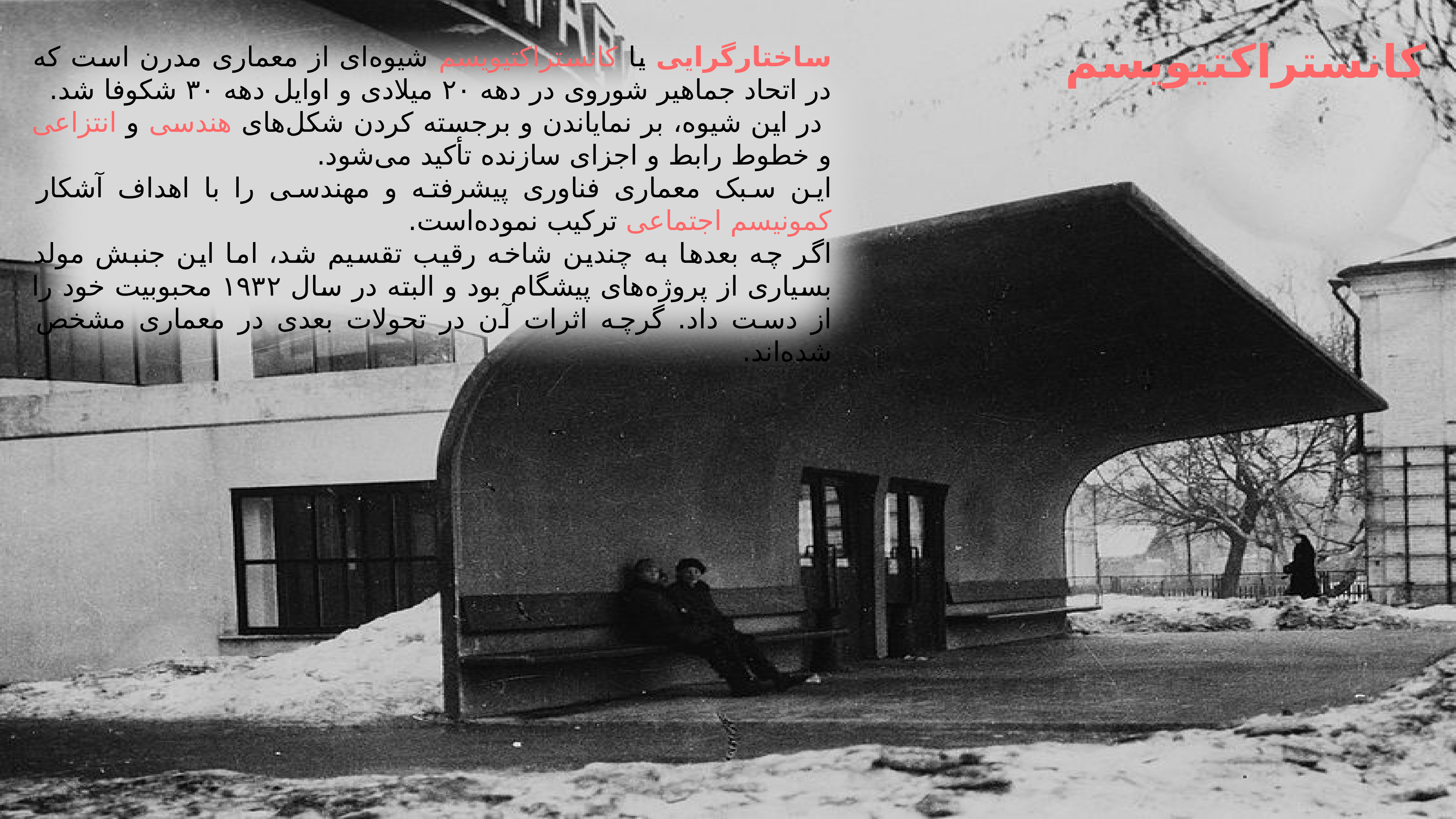

کانستراکتیویسم

ساختارگرایی یا کانستراکتیویسم شیوه‌ای از معماری مدرن است که در اتحاد جماهیر شوروی در دهه ۲۰ میلادی و اوایل دهه ۳۰ شکوفا شد.
 در این شیوه، بر نمایاندن و برجسته کردن شکل‌های هندسی و انتزاعی و خطوط رابط و اجزای سازنده تأکید می‌شود.
این سبک معماری فناوری پیشرفته و مهندسی را با اهداف آشکار کمونیسم اجتماعی ترکیب نموده‌است.
اگر چه بعدها به چندین شاخه رقیب تقسیم شد، اما این جنبش مولد بسیاری از پروژه‌های پیشگام بود و البته در سال ۱۹۳۲ محبوبیت خود را از دست داد. گرچه اثرات آن در تحولات بعدی در معماری مشخص شده‌اند.